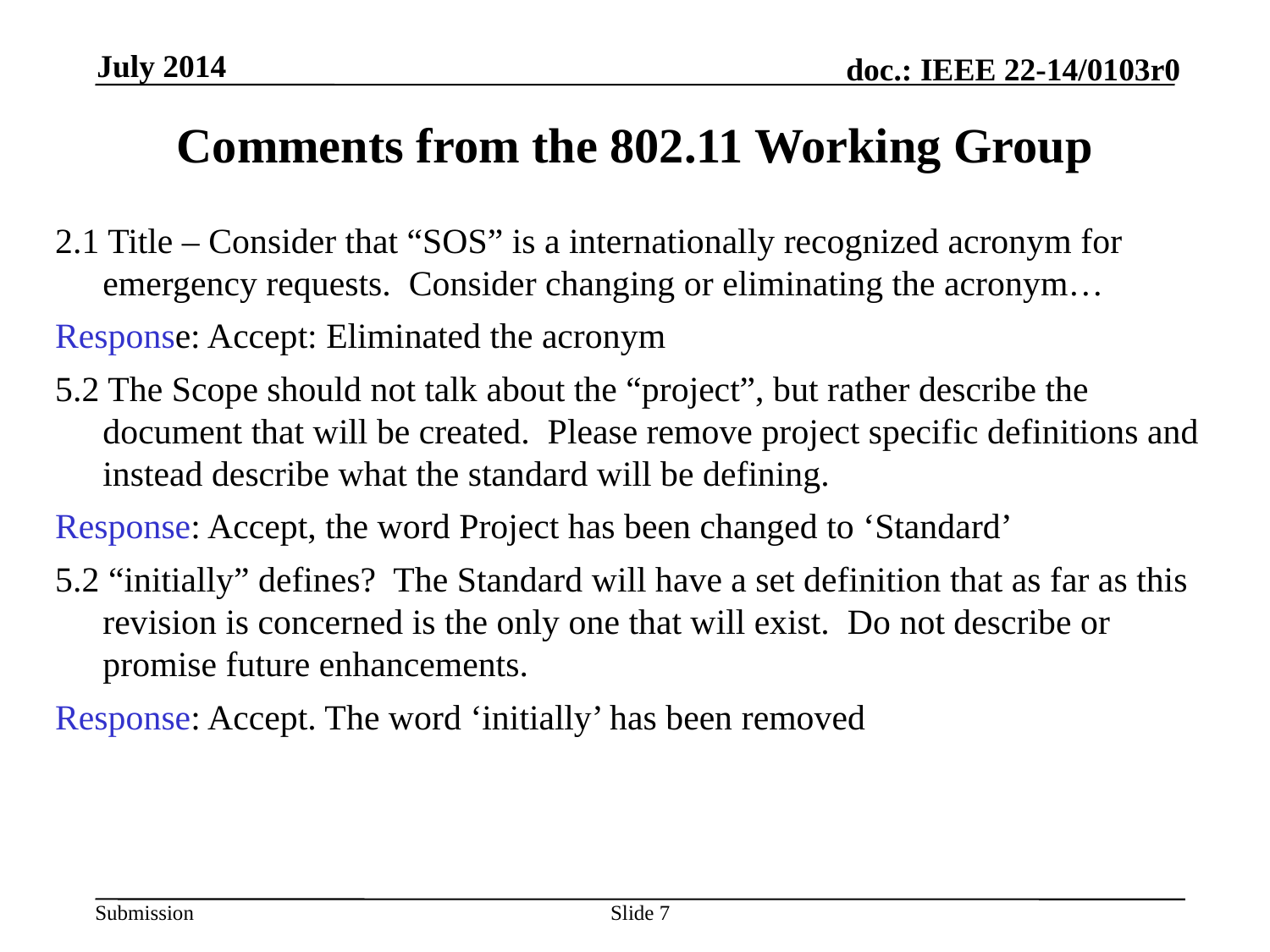

July 2014
# Comments from the 802.11 Working Group
2.1 Title – Consider that “SOS” is a internationally recognized acronym for emergency requests.  Consider changing or eliminating the acronym…
Response: Accept: Eliminated the acronym
5.2 The Scope should not talk about the “project”, but rather describe the document that will be created.  Please remove project specific definitions and instead describe what the standard will be defining.
Response: Accept, the word Project has been changed to ‘Standard’
5.2 “initially” defines?  The Standard will have a set definition that as far as this revision is concerned is the only one that will exist.  Do not describe or promise future enhancements.
Response: Accept. The word ‘initially’ has been removed
Slide 7